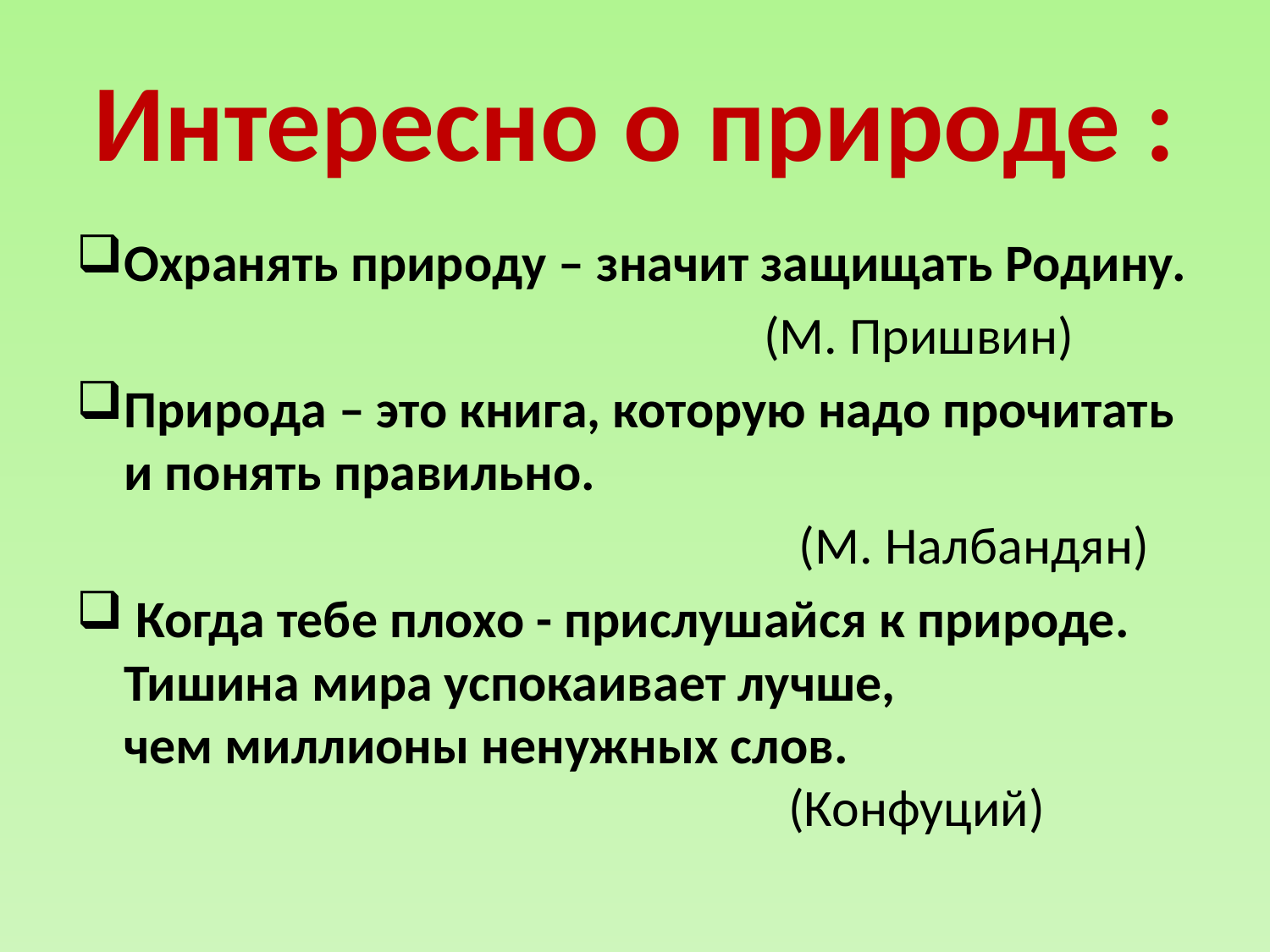

# Интересно о природе :
Охранять природу – значит защищать Родину.
                                                          (М. Пришвин)
Природа – это книга, которую надо прочитать и понять правильно.
                                                             (М. Налбандян)
 Когда тебе плохо - прислушайся к природе. Тишина мира успокаивает лучше, чем миллионы ненужных слов.
                                                        (Конфуций)